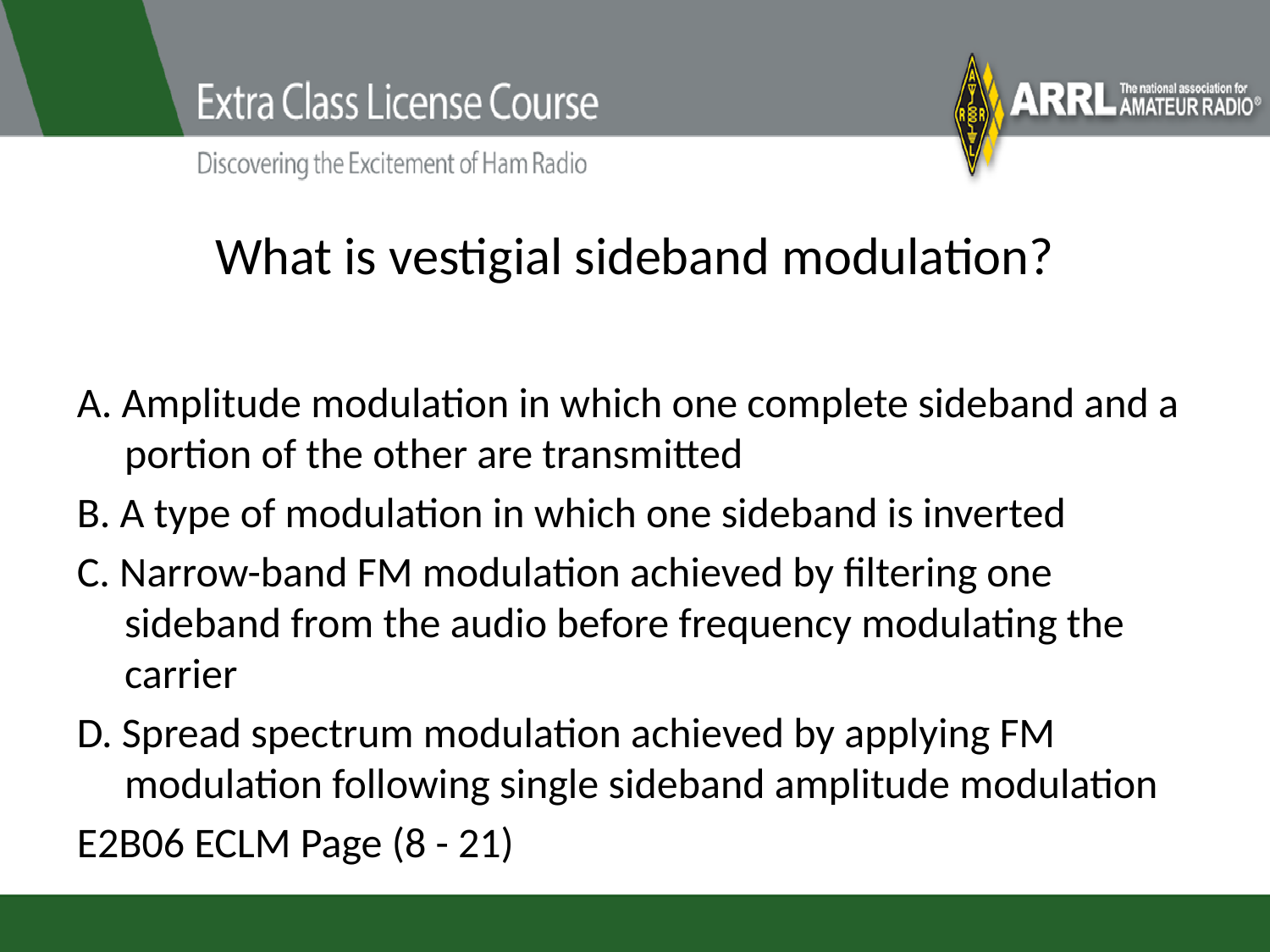

# What is vestigial sideband modulation?
A. Amplitude modulation in which one complete sideband and a portion of the other are transmitted
B. A type of modulation in which one sideband is inverted
C. Narrow-band FM modulation achieved by filtering one sideband from the audio before frequency modulating the carrier
D. Spread spectrum modulation achieved by applying FM modulation following single sideband amplitude modulation
E2B06 ECLM Page (8 - 21)